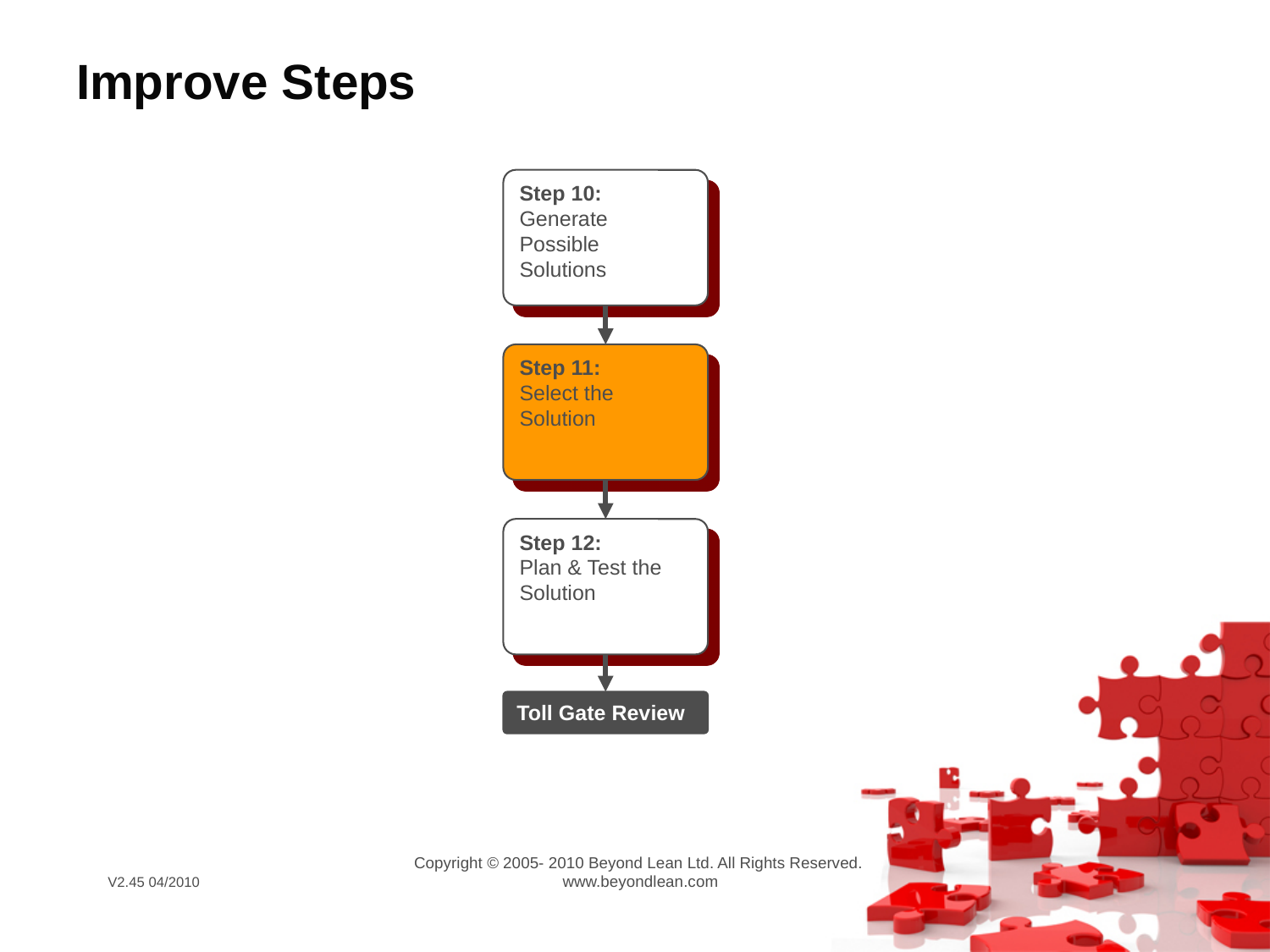

# Improve Steps
Step 10:
Generate Possible Solutions
Step 11:
Select the Solution
Step 12:
Plan & Test the Solution
Toll Gate Review